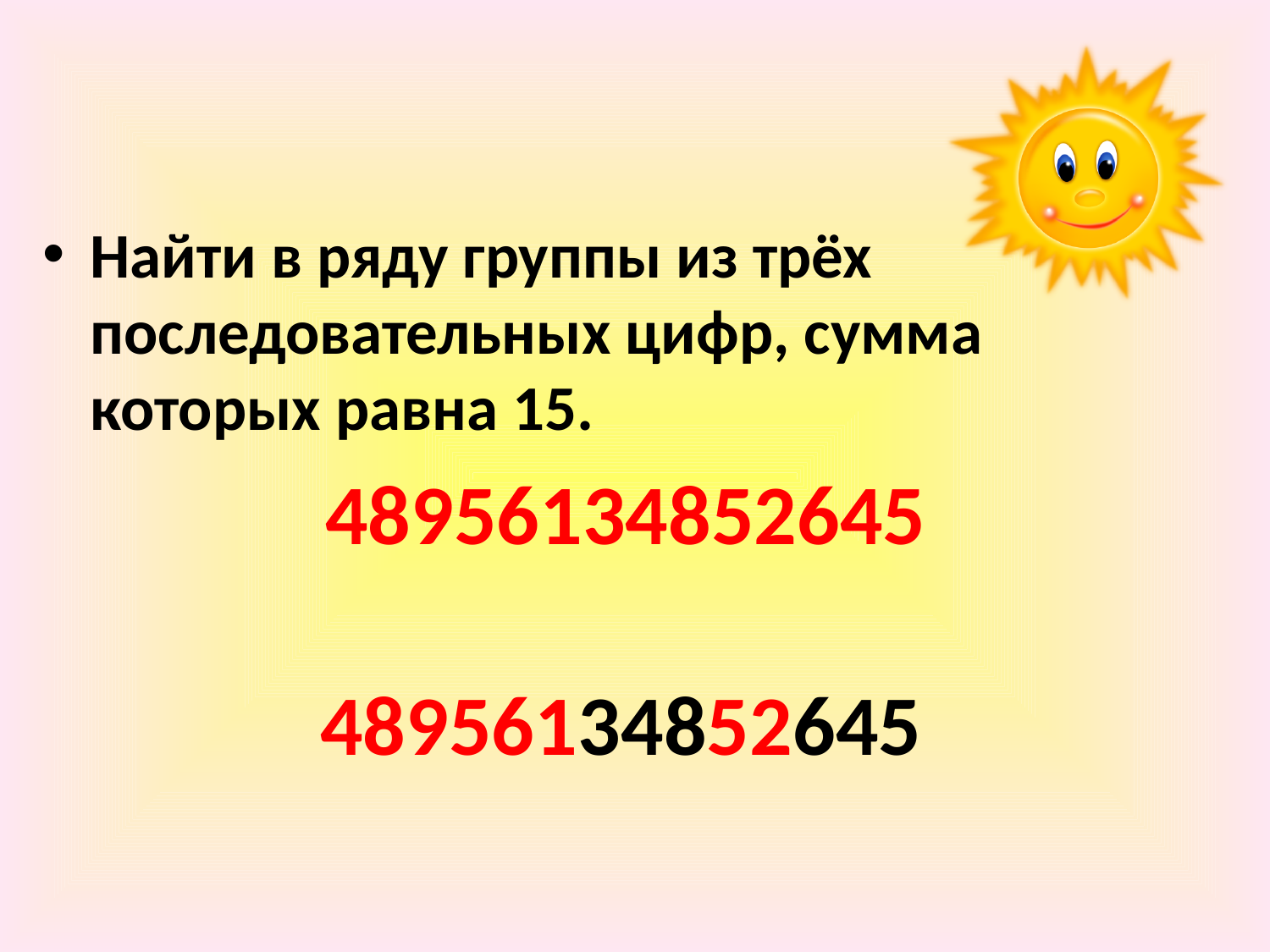

Найти в ряду группы из трёх последовательных цифр, сумма которых равна 15.
  48956134852645
48956134852645